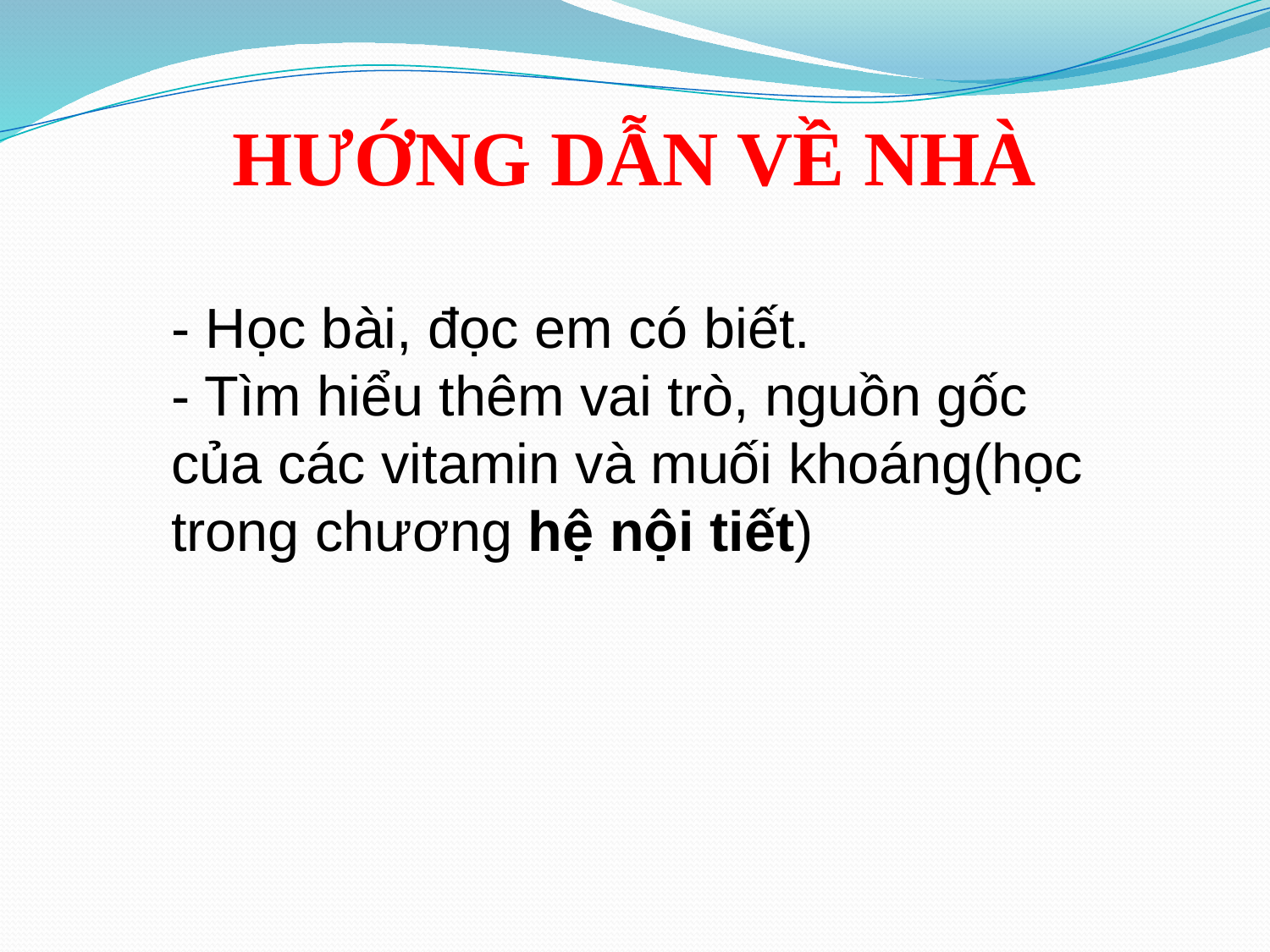

# HƯỚNG DẪN VỀ NHÀ
- Học bài, đọc em có biết.
- Tìm hiểu thêm vai trò, nguồn gốc của các vitamin và muối khoáng(học trong chương hệ nội tiết)